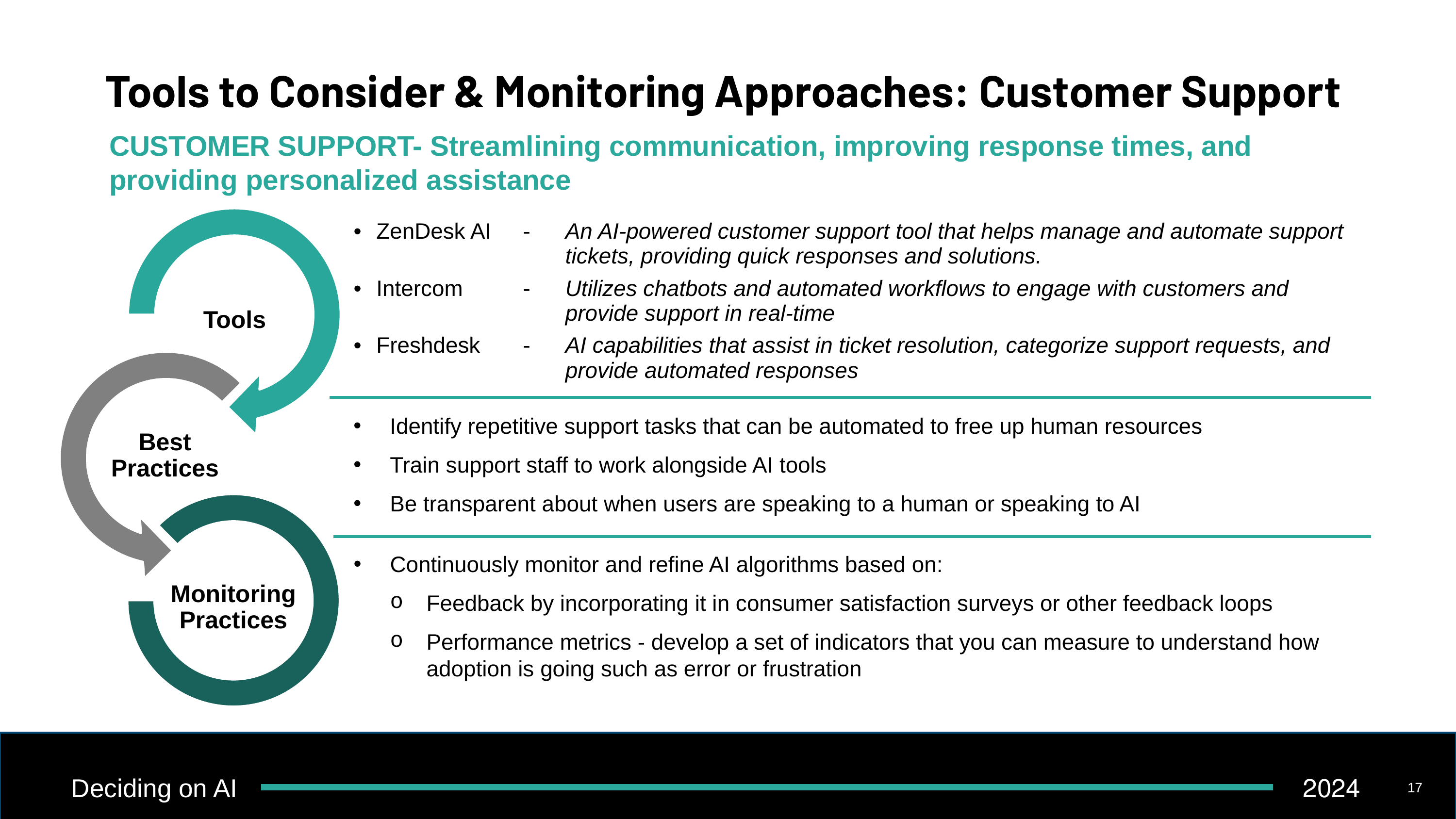

# Tools to Consider & Monitoring Approaches: Customer Support
CUSTOMER SUPPORT- Streamlining communication, improving response times, and providing personalized assistance

| ZenDesk AI | - | An AI-powered customer support tool that helps manage and automate support tickets, providing quick responses and solutions. |
| --- | --- | --- |
| Intercom | - | Utilizes chatbots and automated workflows to engage with customers and provide support in real-time |
| Freshdesk | - | AI capabilities that assist in ticket resolution, categorize support requests, and provide automated responses |
Tools

Identify repetitive support tasks that can be automated to free up human resources
Train support staff to work alongside AI tools
Be transparent about when users are speaking to a human or speaking to AI
Best Practices

Continuously monitor and refine AI algorithms based on:
Feedback by incorporating it in consumer satisfaction surveys or other feedback loops
Performance metrics - develop a set of indicators that you can measure to understand how adoption is going such as error or frustration
Monitoring Practices